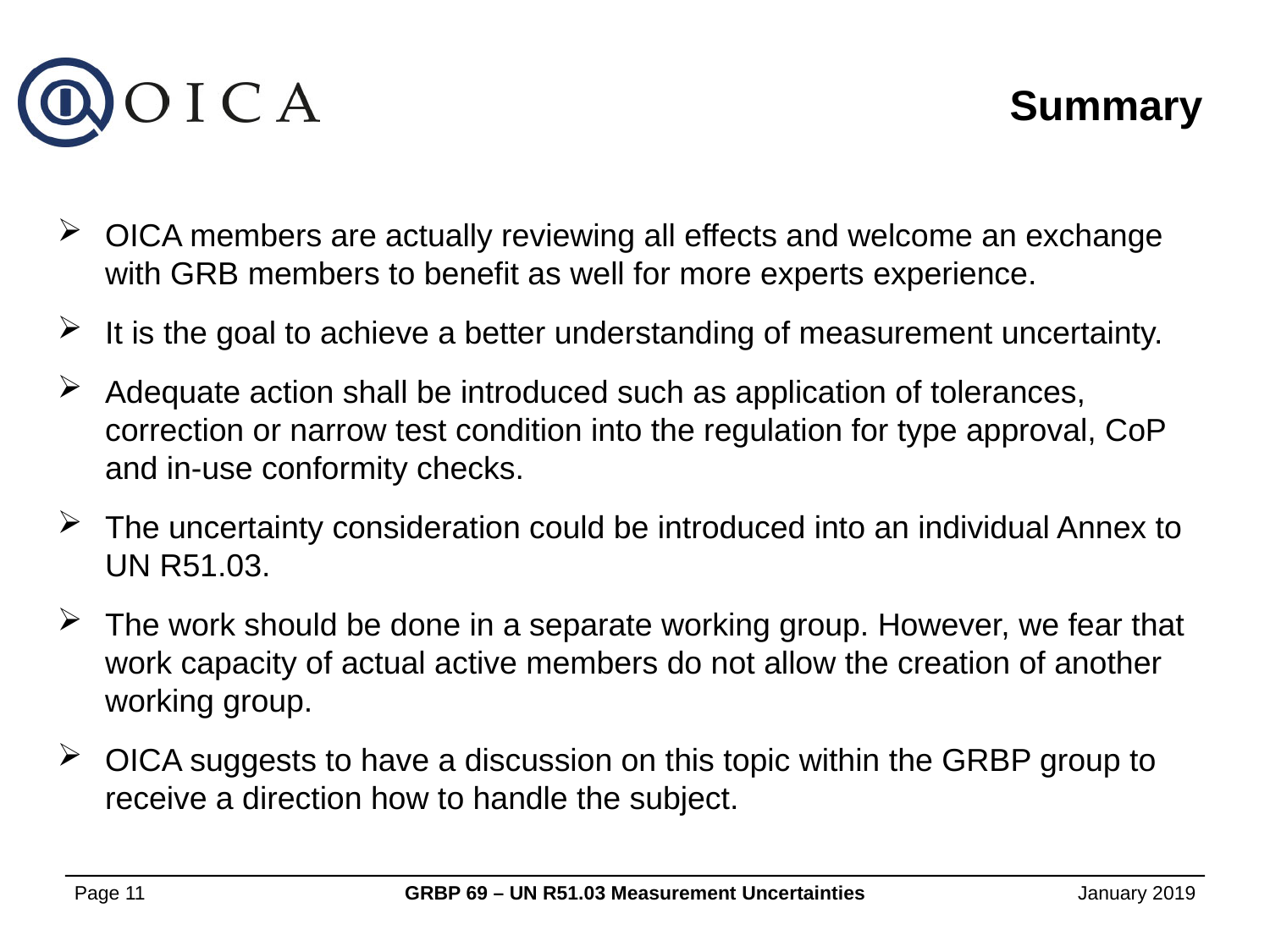

Summary
OICA members are actually reviewing all effects and welcome an exchange with GRB members to benefit as well for more experts experience.
It is the goal to achieve a better understanding of measurement uncertainty.
Adequate action shall be introduced such as application of tolerances, correction or narrow test condition into the regulation for type approval, CoP and in-use conformity checks.
The uncertainty consideration could be introduced into an individual Annex to UN R51.03.
The work should be done in a separate working group. However, we fear that work capacity of actual active members do not allow the creation of another working group.
OICA suggests to have a discussion on this topic within the GRBP group to receive a direction how to handle the subject.